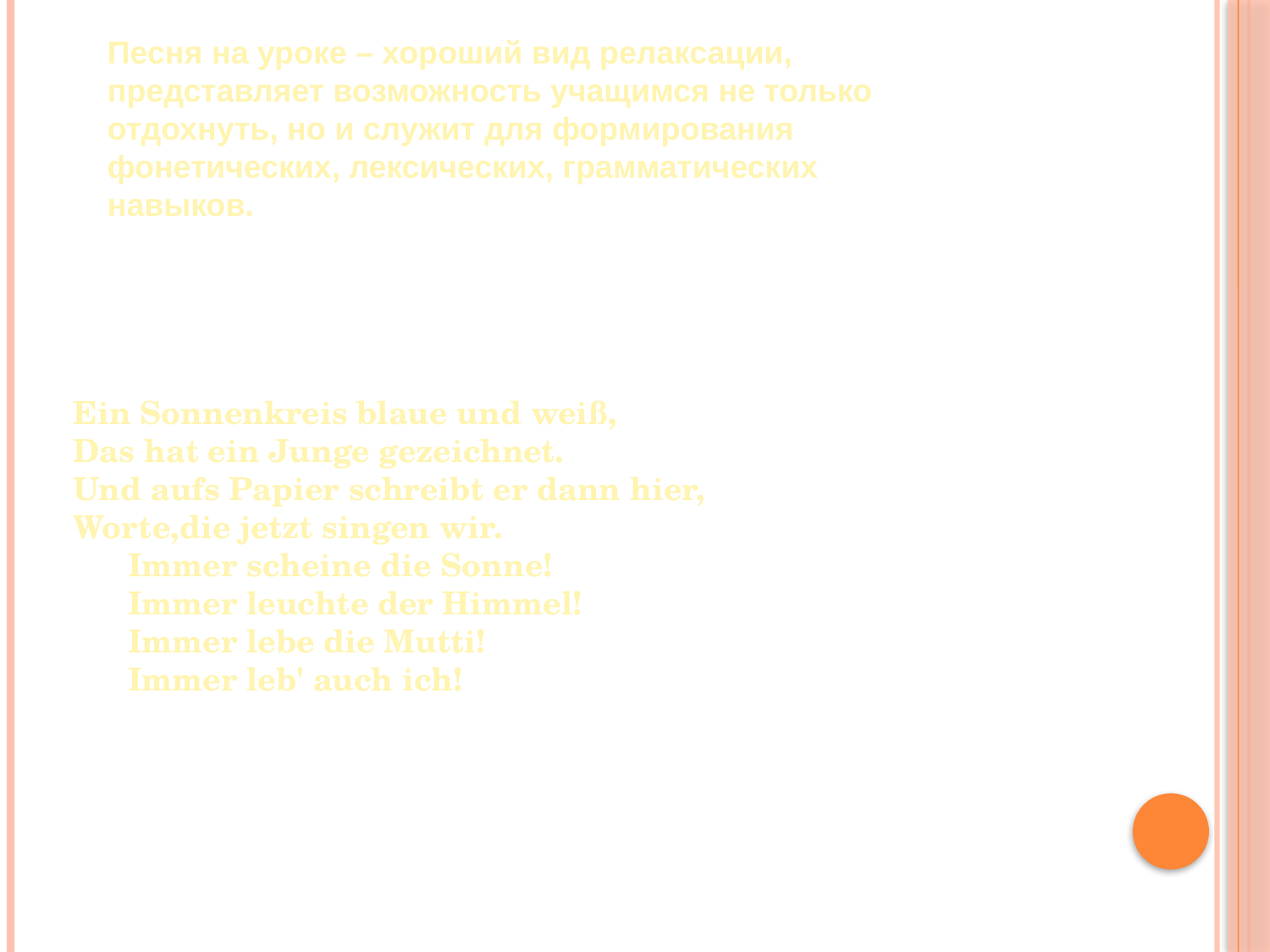

Песня на уроке – хороший вид релаксации, представляет возможность учащимся не только отдохнуть, но и служит для формирования фонетических, лексических, грамматических навыков.
Ein Sonnenkreis blaue und weiß,
Das hat ein Junge gezeichnet.
Und aufs Papier schreibt er dann hier,
Worte,die jetzt singen wir.
      Immer scheine die Sonne!
      Immer leuchte der Himmel!
      Immer lebe die Mutti!
      Immer leb' auch ich!